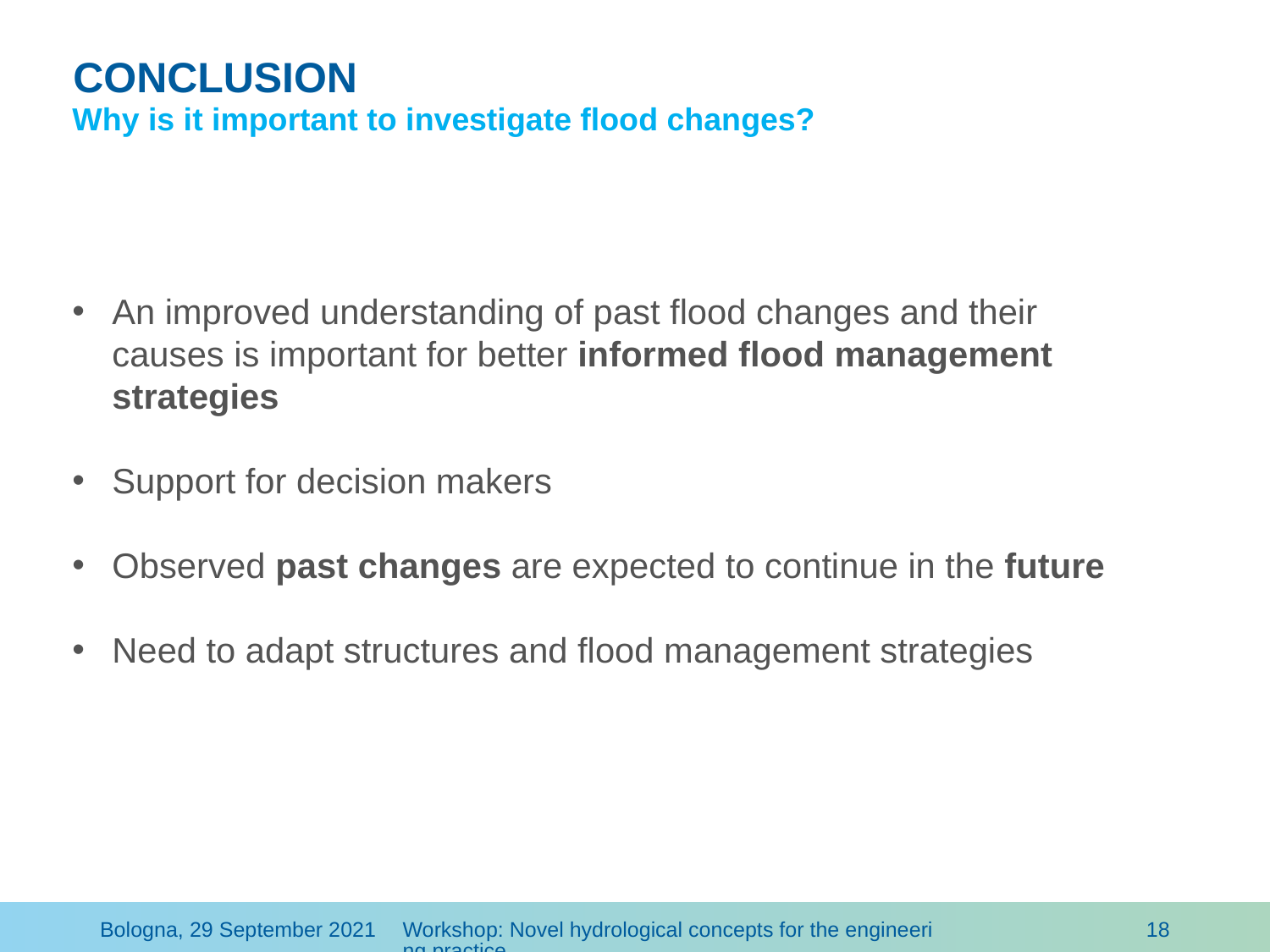

CONCLUSION
Why is it important to investigate flood changes?

An improved understanding of past flood changes and their causes is important for better informed flood management strategies
Support for decision makers
Observed past changes are expected to continue in the future
Need to adapt structures and flood management strategies
Bologna, 29 September 2021
Workshop: Novel hydrological concepts for the engineering practice
18